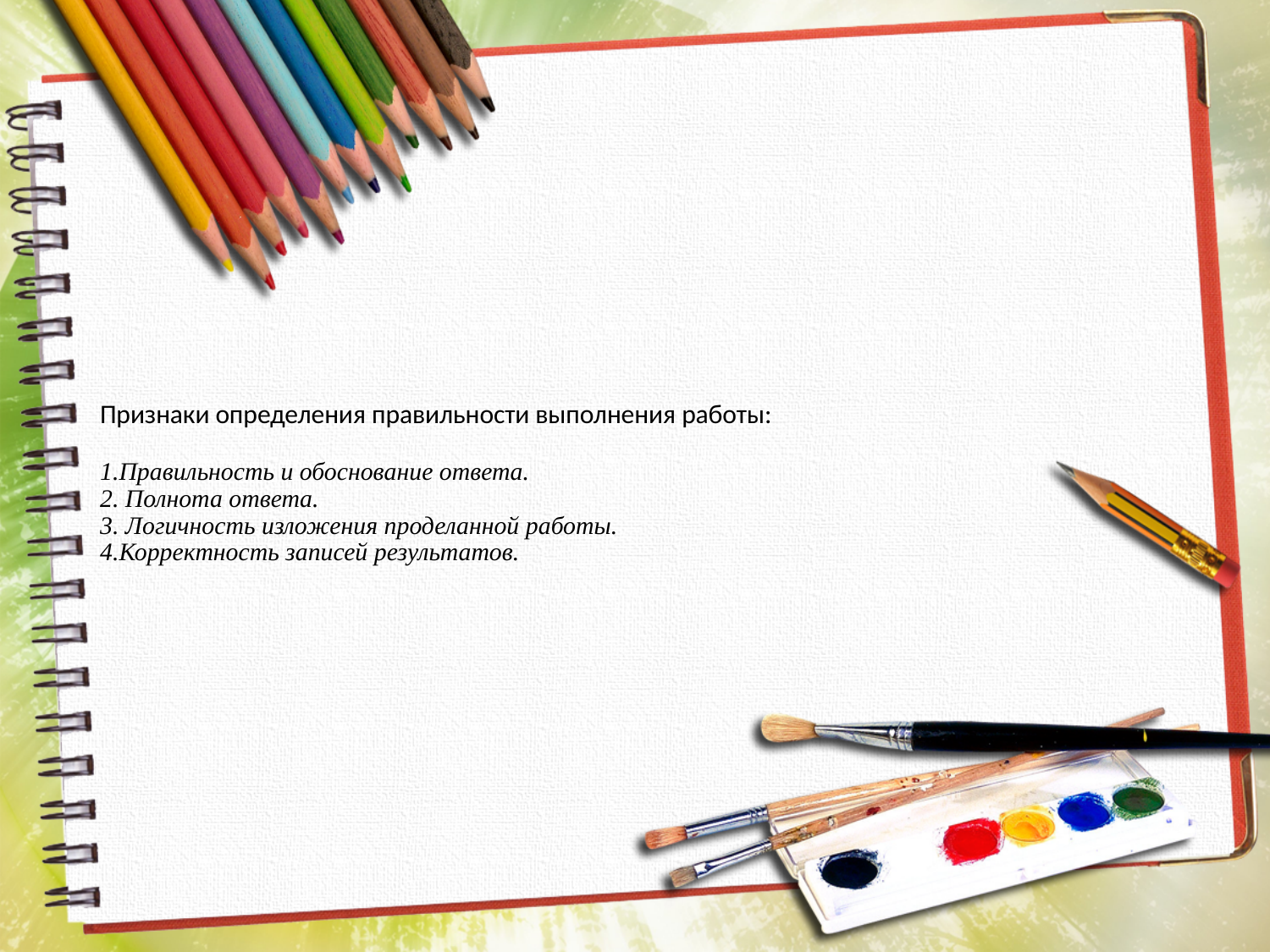

# Признаки определения правильности выполнения работы: 1.Правильность и обоснование ответа. 2. Полнота ответа. 3. Логичность изложения проделанной работы. 4.Корректность записей результатов.